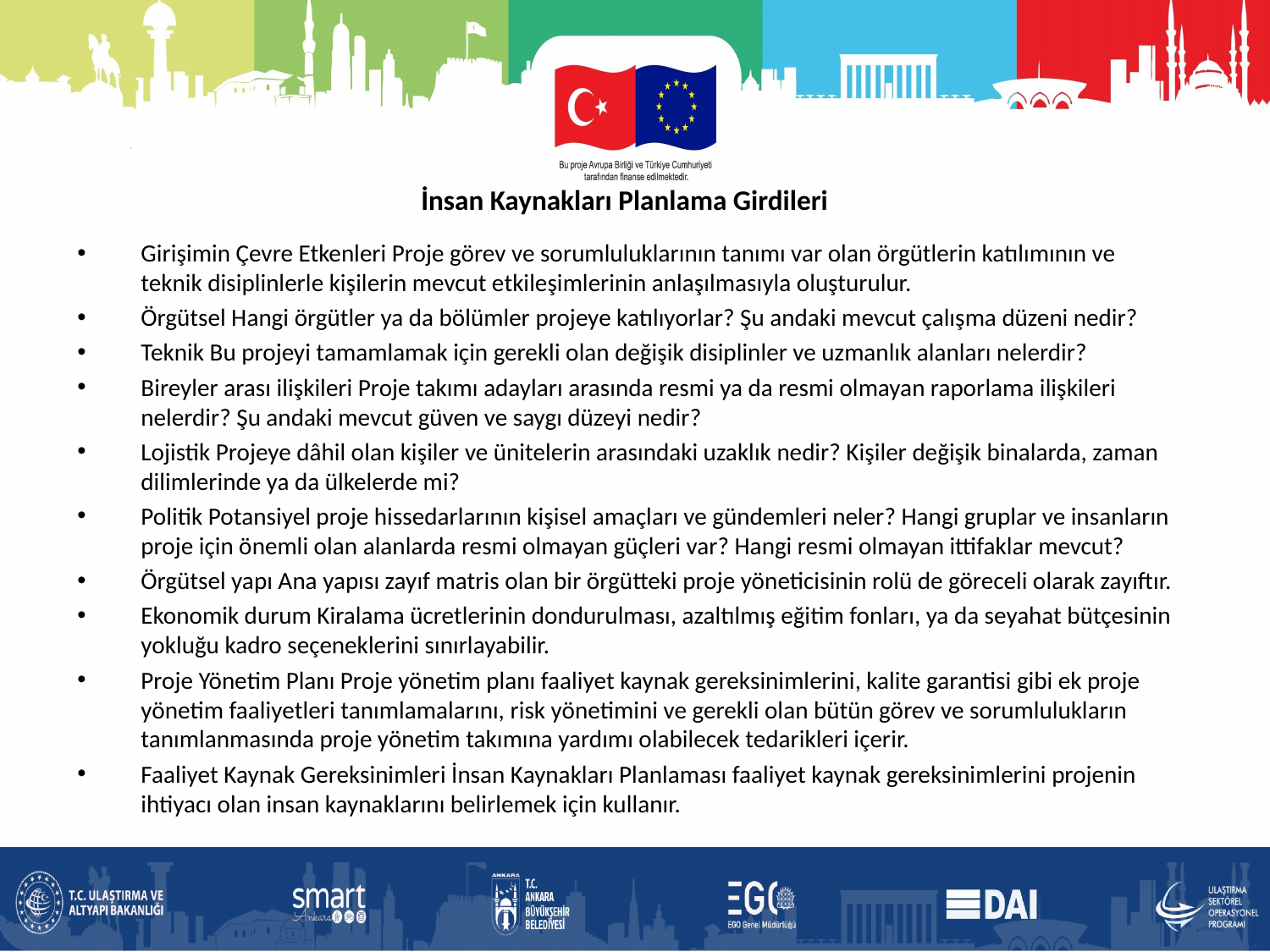

İnsan Kaynakları Planlama Girdileri
Girişimin Çevre Etkenleri Proje görev ve sorumluluklarının tanımı var olan örgütlerin katılımının ve teknik disiplinlerle kişilerin mevcut etkileşimlerinin anlaşılmasıyla oluşturulur.
Örgütsel Hangi örgütler ya da bölümler projeye katılıyorlar? Şu andaki mevcut çalışma düzeni nedir?
Teknik Bu projeyi tamamlamak için gerekli olan değişik disiplinler ve uzmanlık alanları nelerdir?
Bireyler arası ilişkileri Proje takımı adayları arasında resmi ya da resmi olmayan raporlama ilişkileri nelerdir? Şu andaki mevcut güven ve saygı düzeyi nedir?
Lojistik Projeye dâhil olan kişiler ve ünitelerin arasındaki uzaklık nedir? Kişiler değişik binalarda, zaman dilimlerinde ya da ülkelerde mi?
Politik Potansiyel proje hissedarlarının kişisel amaçları ve gündemleri neler? Hangi gruplar ve insanların proje için önemli olan alanlarda resmi olmayan güçleri var? Hangi resmi olmayan ittifaklar mevcut?
Örgütsel yapı Ana yapısı zayıf matris olan bir örgütteki proje yöneticisinin rolü de göreceli olarak zayıftır.
Ekonomik durum Kiralama ücretlerinin dondurulması, azaltılmış eğitim fonları, ya da seyahat bütçesinin yokluğu kadro seçeneklerini sınırlayabilir.
Proje Yönetim Planı Proje yönetim planı faaliyet kaynak gereksinimlerini, kalite garantisi gibi ek proje yönetim faaliyetleri tanımlamalarını, risk yönetimini ve gerekli olan bütün görev ve sorumlulukların tanımlanmasında proje yönetim takımına yardımı olabilecek tedarikleri içerir.
Faaliyet Kaynak Gereksinimleri İnsan Kaynakları Planlaması faaliyet kaynak gereksinimlerini projenin ihtiyacı olan insan kaynaklarını belirlemek için kullanır.